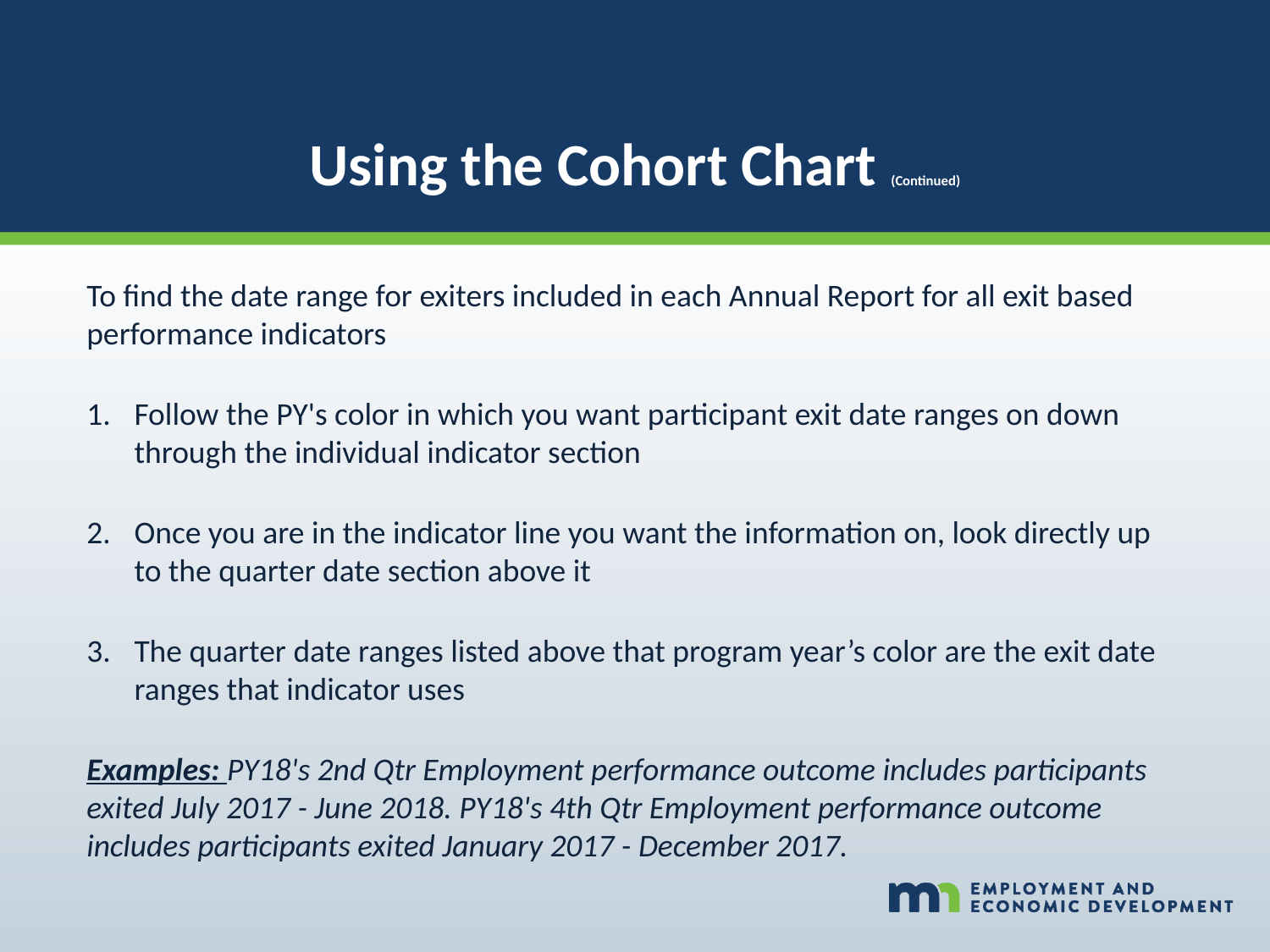

# Using the Cohort Chart (Continued)
To find the date range for exiters included in each Annual Report for all exit based performance indicators
Follow the PY's color in which you want participant exit date ranges on down through the individual indicator section
Once you are in the indicator line you want the information on, look directly up to the quarter date section above it
The quarter date ranges listed above that program year’s color are the exit date ranges that indicator uses
Examples: PY18's 2nd Qtr Employment performance outcome includes participants exited July 2017 - June 2018. PY18's 4th Qtr Employment performance outcome includes participants exited January 2017 - December 2017.